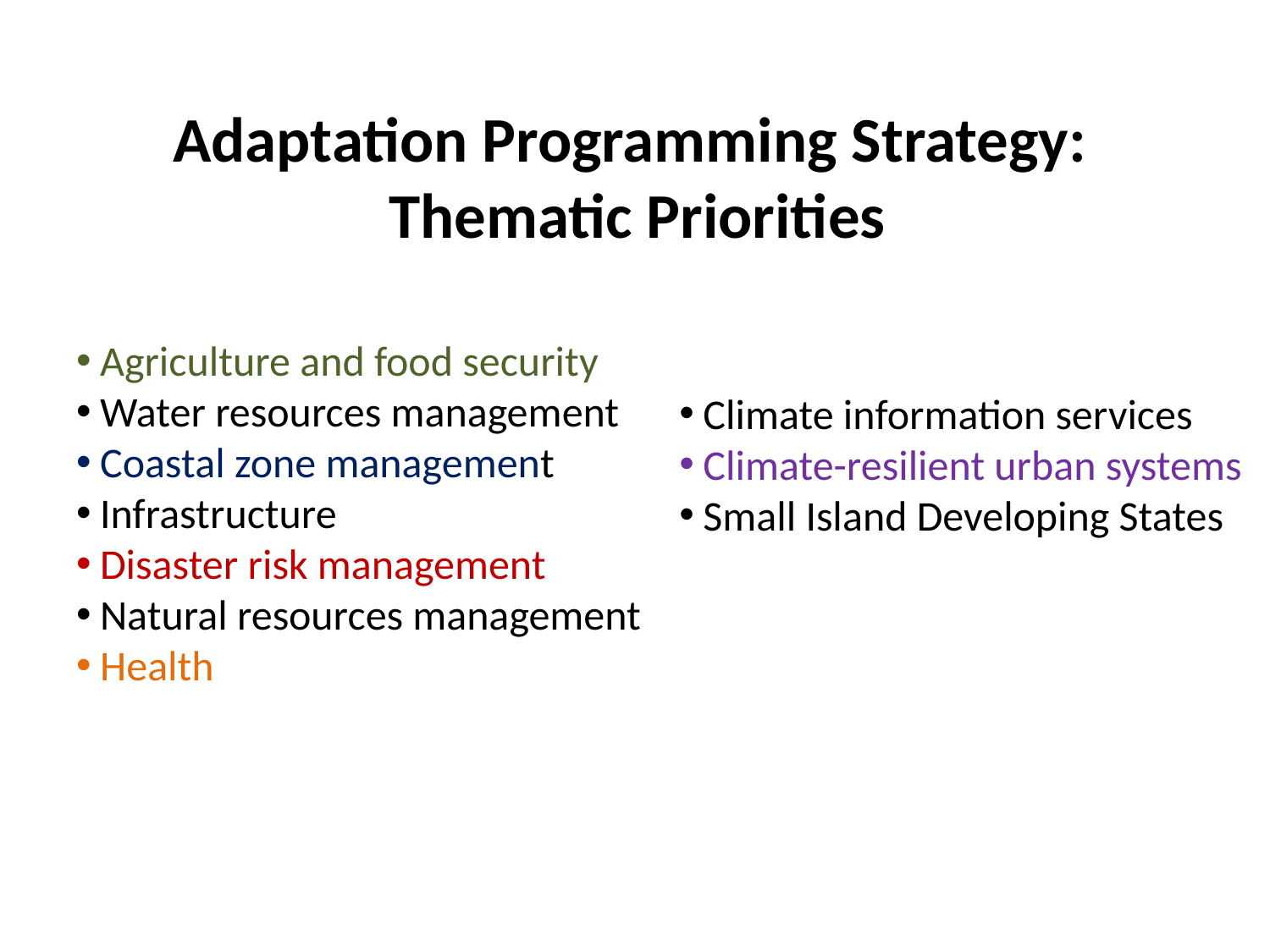

# Adaptation Programming Strategy: Thematic Priorities
Agriculture and food security
Water resources management
Coastal zone management
Infrastructure
Disaster risk management
Natural resources management
Health
Climate information services
Climate-resilient urban systems
Small Island Developing States